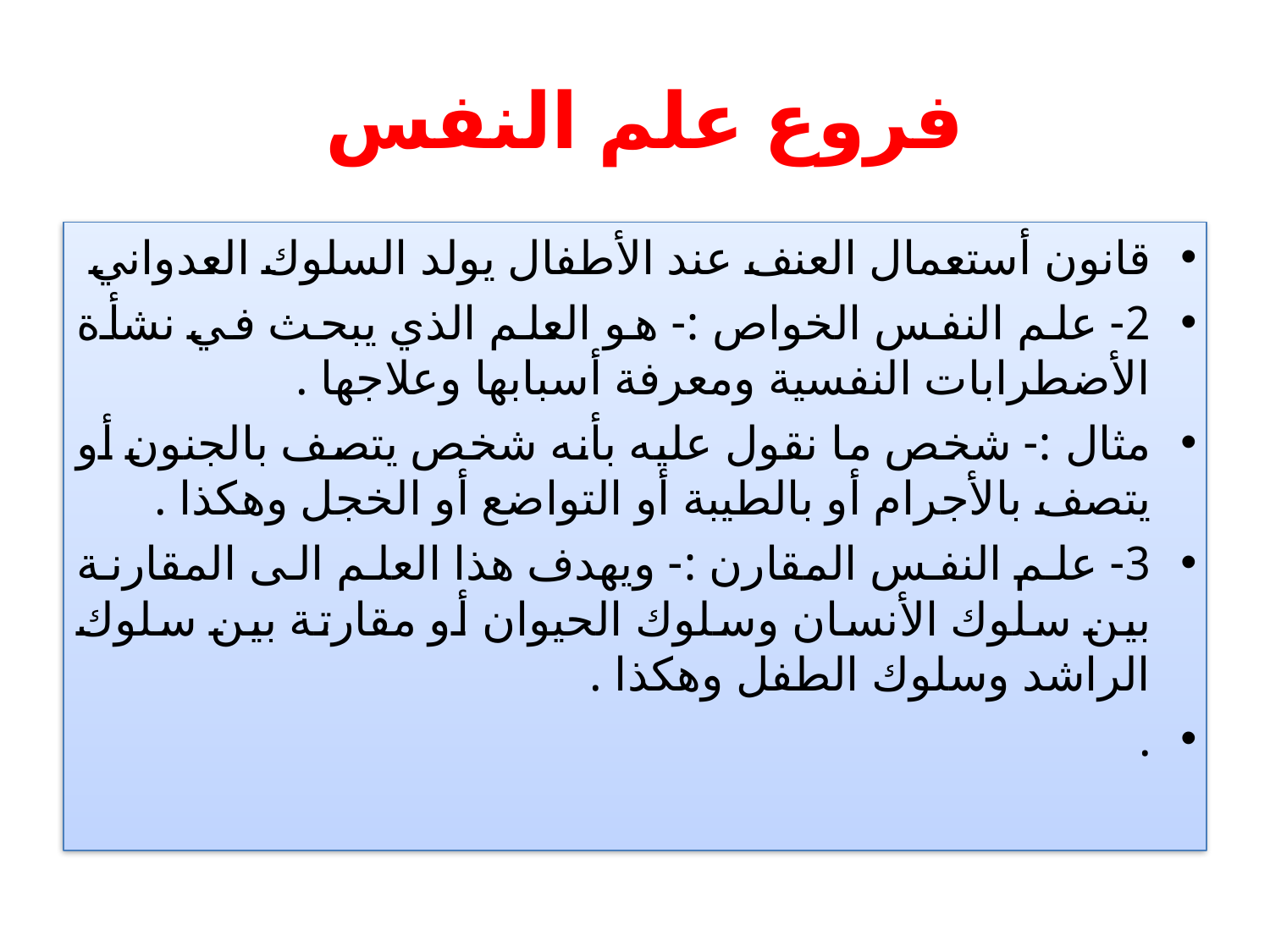

# فروع علم النفس
قانون أستعمال العنف عند الأطفال يولد السلوك العدواني
2- علم النفس الخواص :- هو العلم الذي يبحث في نشأة الأضطرابات النفسية ومعرفة أسبابها وعلاجها .
مثال :- شخص ما نقول عليه بأنه شخص يتصف بالجنون أو يتصف بالأجرام أو بالطيبة أو التواضع أو الخجل وهكذا .
3- علم النفس المقارن :- ويهدف هذا العلم الى المقارنة بين سلوك الأنسان وسلوك الحيوان أو مقارتة بين سلوك الراشد وسلوك الطفل وهكذا .
.